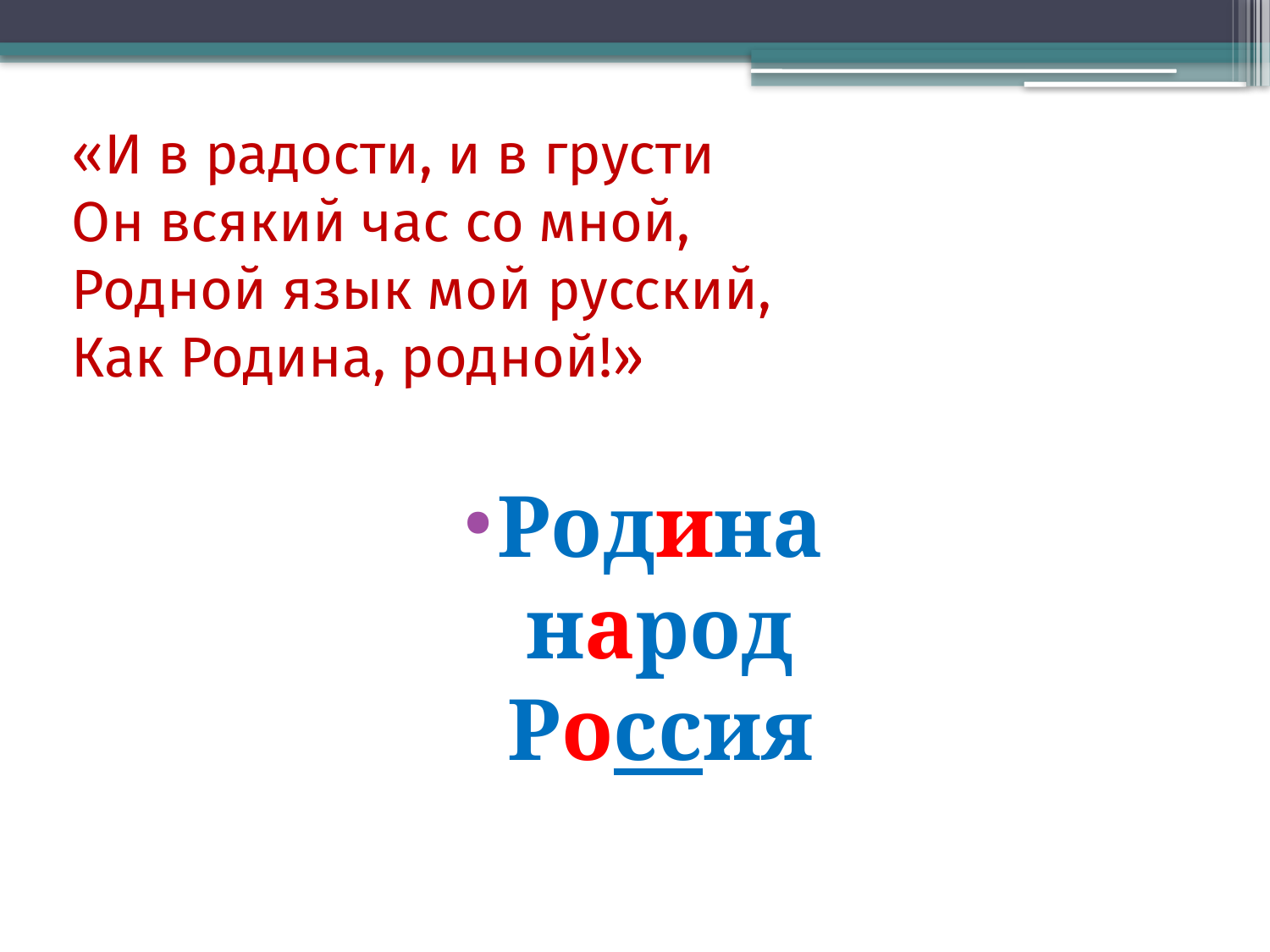

# «И в радости, и в грусти Он всякий час со мной, Родной язык мой русский, Как Родина, родной!»
Родина
народ
Россия